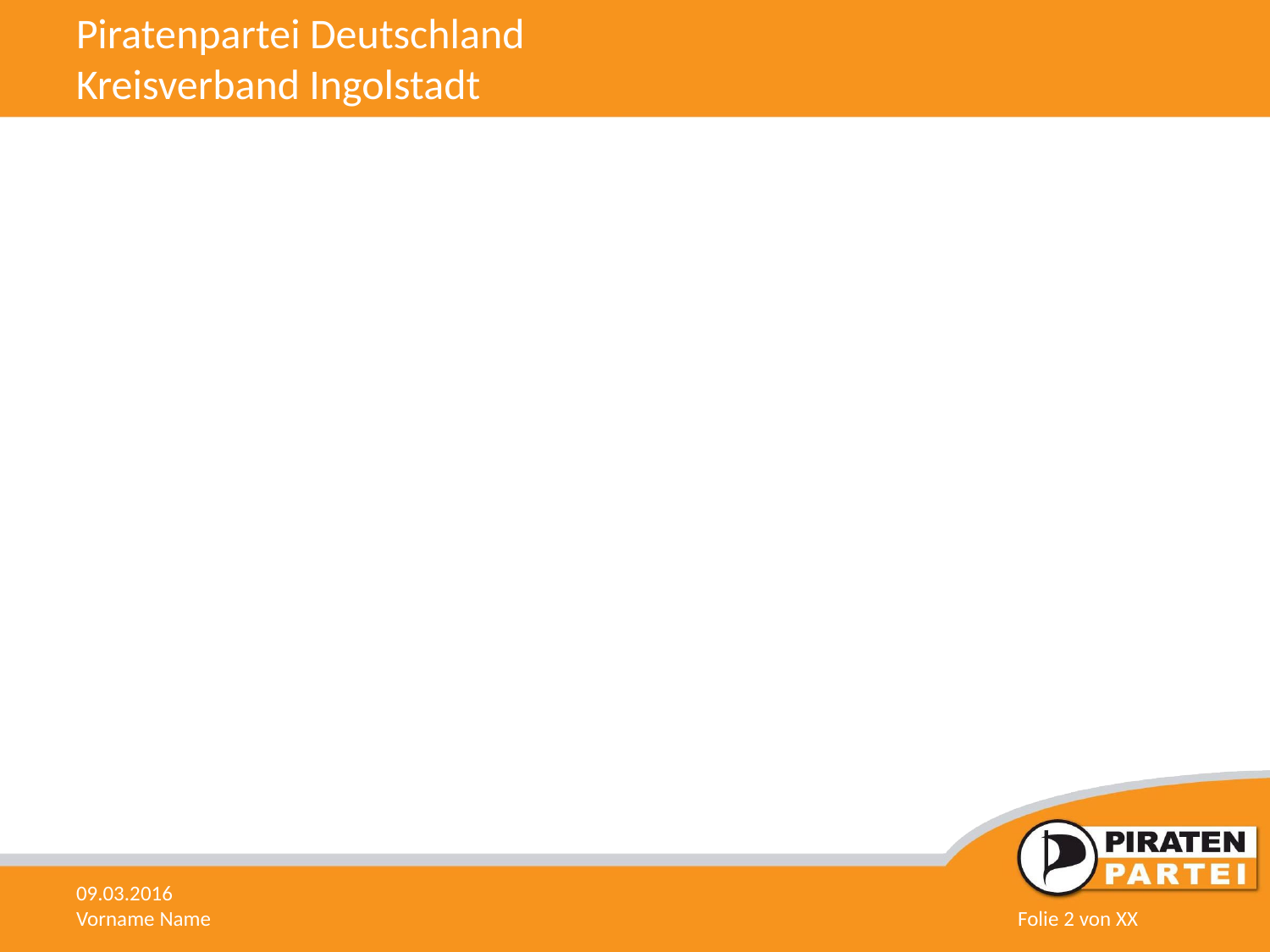

#

09.03.2016
Vorname Name

Folie 2 von XX